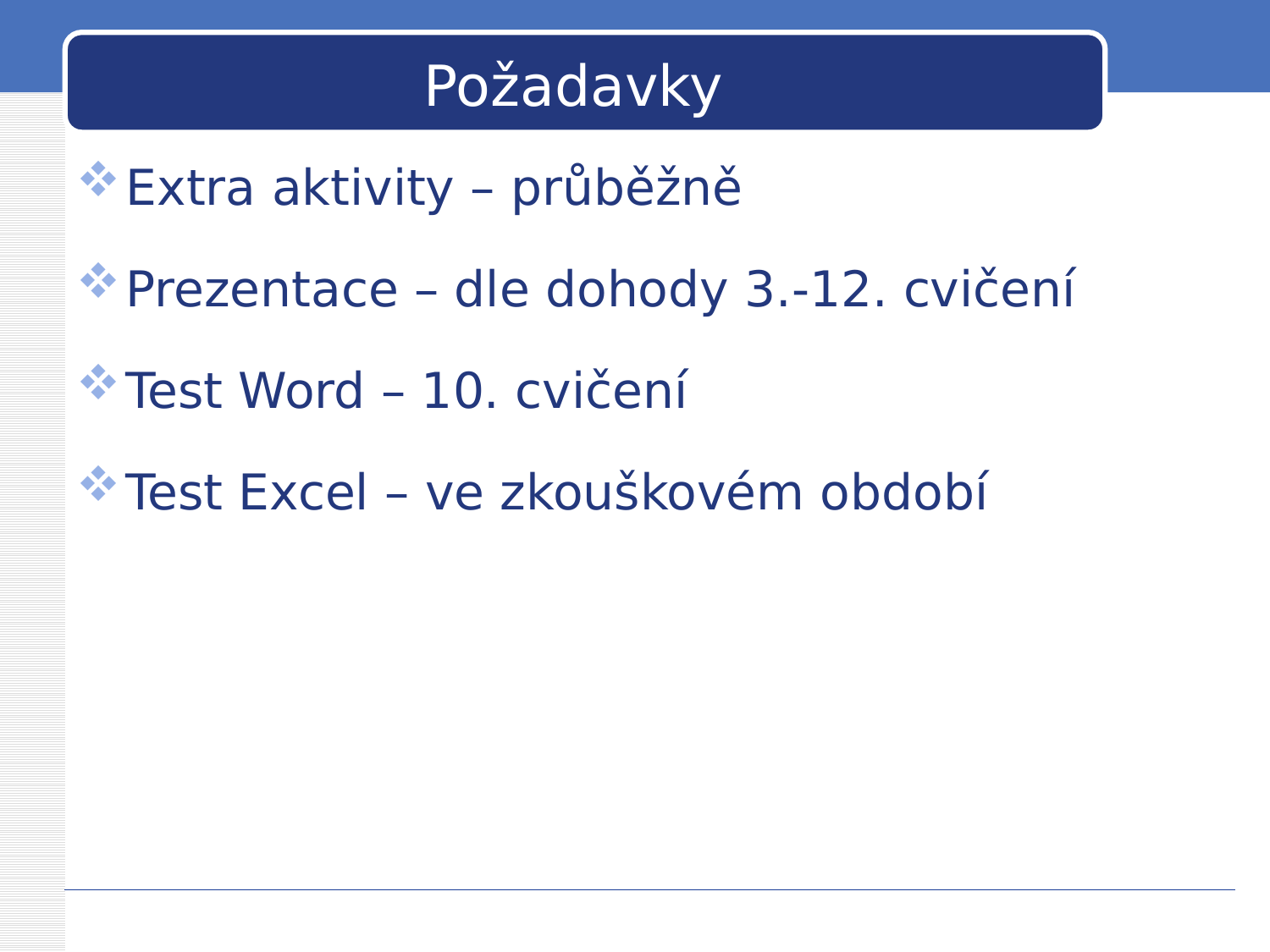

# Požadavky
Extra aktivity – průběžně
Prezentace – dle dohody 3.-12. cvičení
Test Word – 10. cvičení
Test Excel – ve zkouškovém období